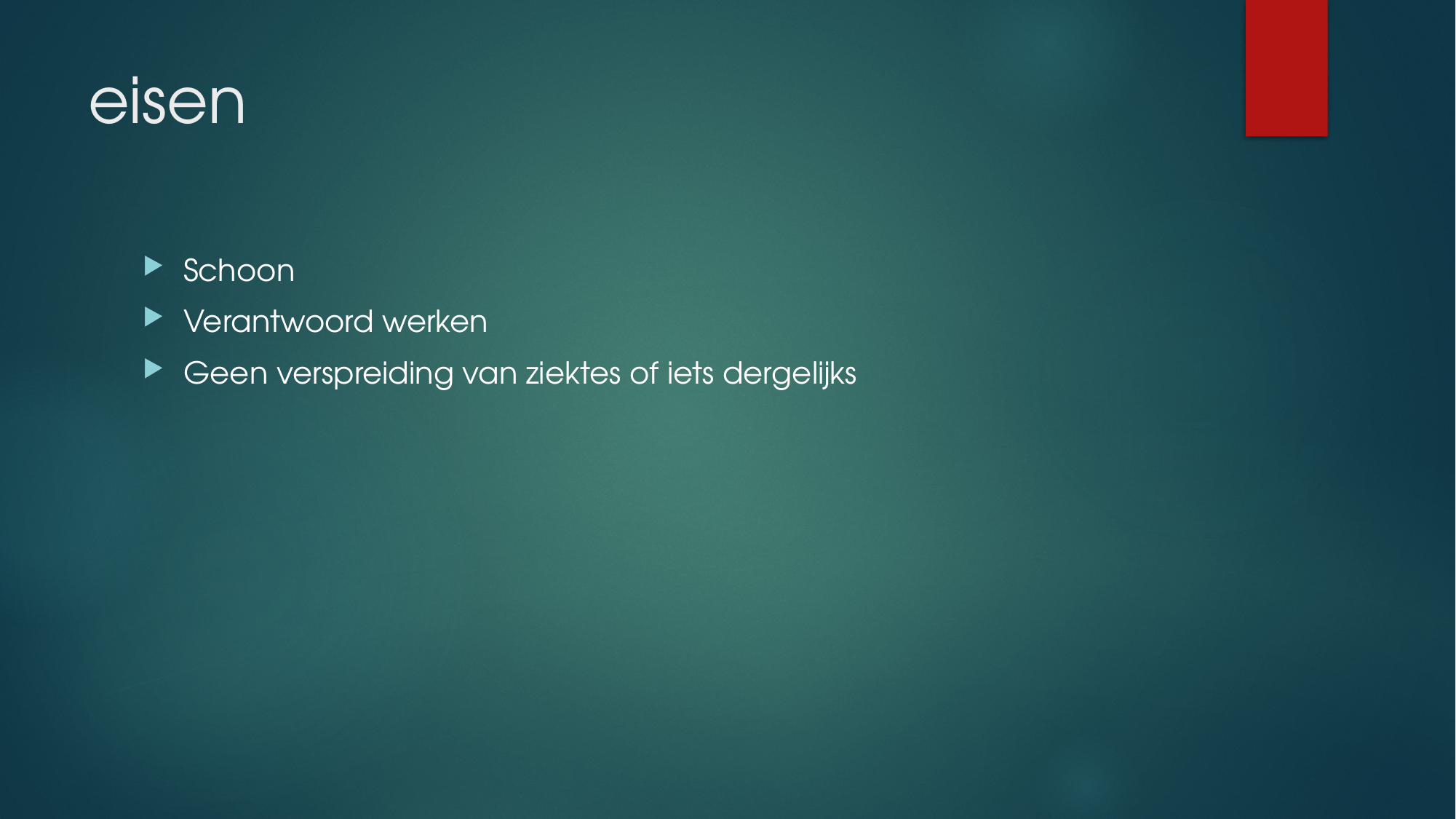

# eisen
Schoon
Verantwoord werken
Geen verspreiding van ziektes of iets dergelijks